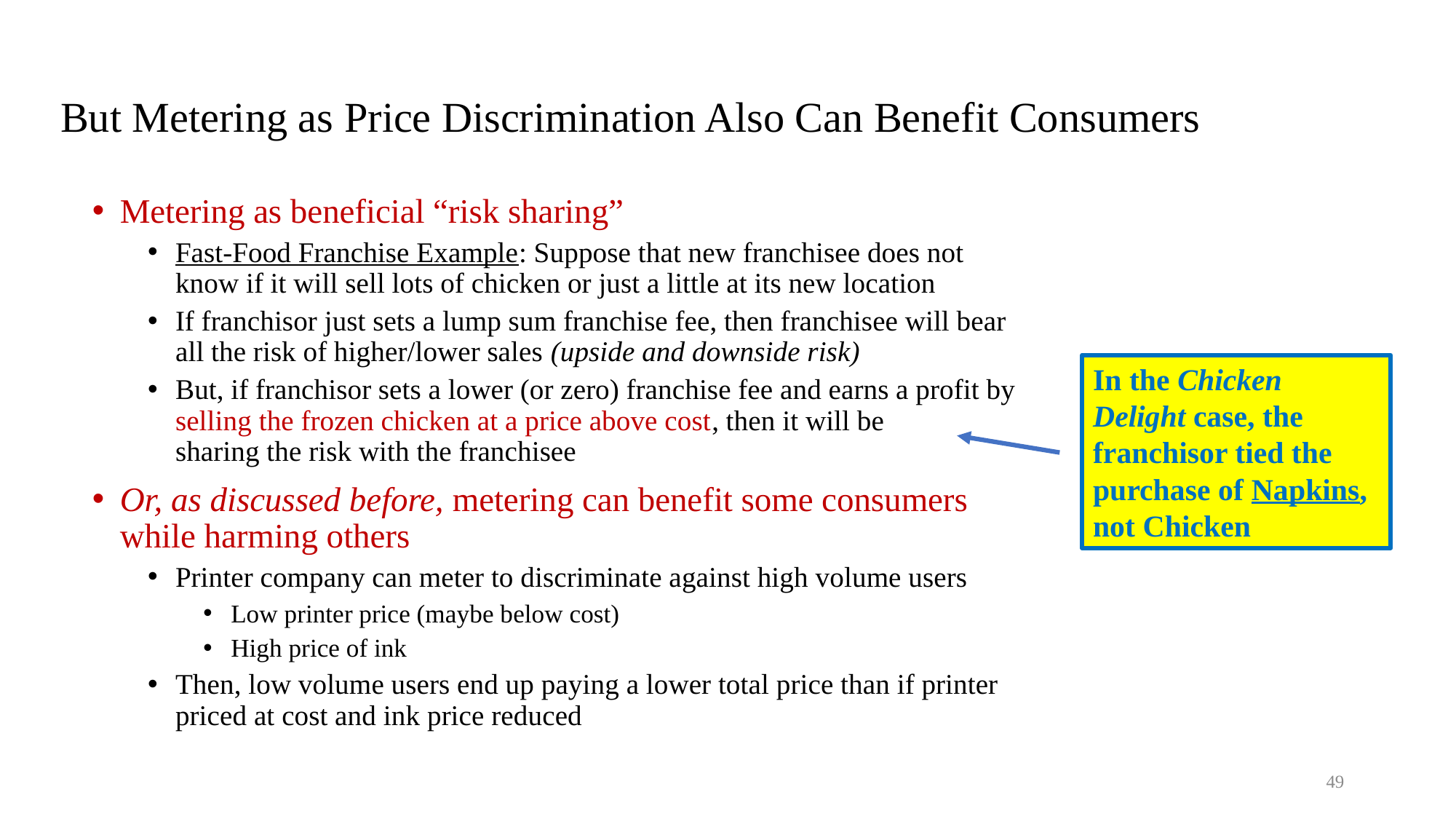

# But Metering as Price Discrimination Also Can Benefit Consumers
Metering as beneficial “risk sharing”
Fast-Food Franchise Example: Suppose that new franchisee does not know if it will sell lots of chicken or just a little at its new location
If franchisor just sets a lump sum franchise fee, then franchisee will bear
all the risk of higher/lower sales (upside and downside risk)
But, if franchisor sets a lower (or zero) franchise fee and earns a profit by selling the frozen chicken at a price above cost, then it will be
sharing the risk with the franchisee
Or, as discussed before, metering can benefit some consumers while harming others
Printer company can meter to discriminate against high volume users
Low printer price (maybe below cost)
High price of ink
Then, low volume users end up paying a lower total price than if printer priced at cost and ink price reduced

In the Chicken Delight case, the franchisor tied the purchase of Napkins, not Chicken
49